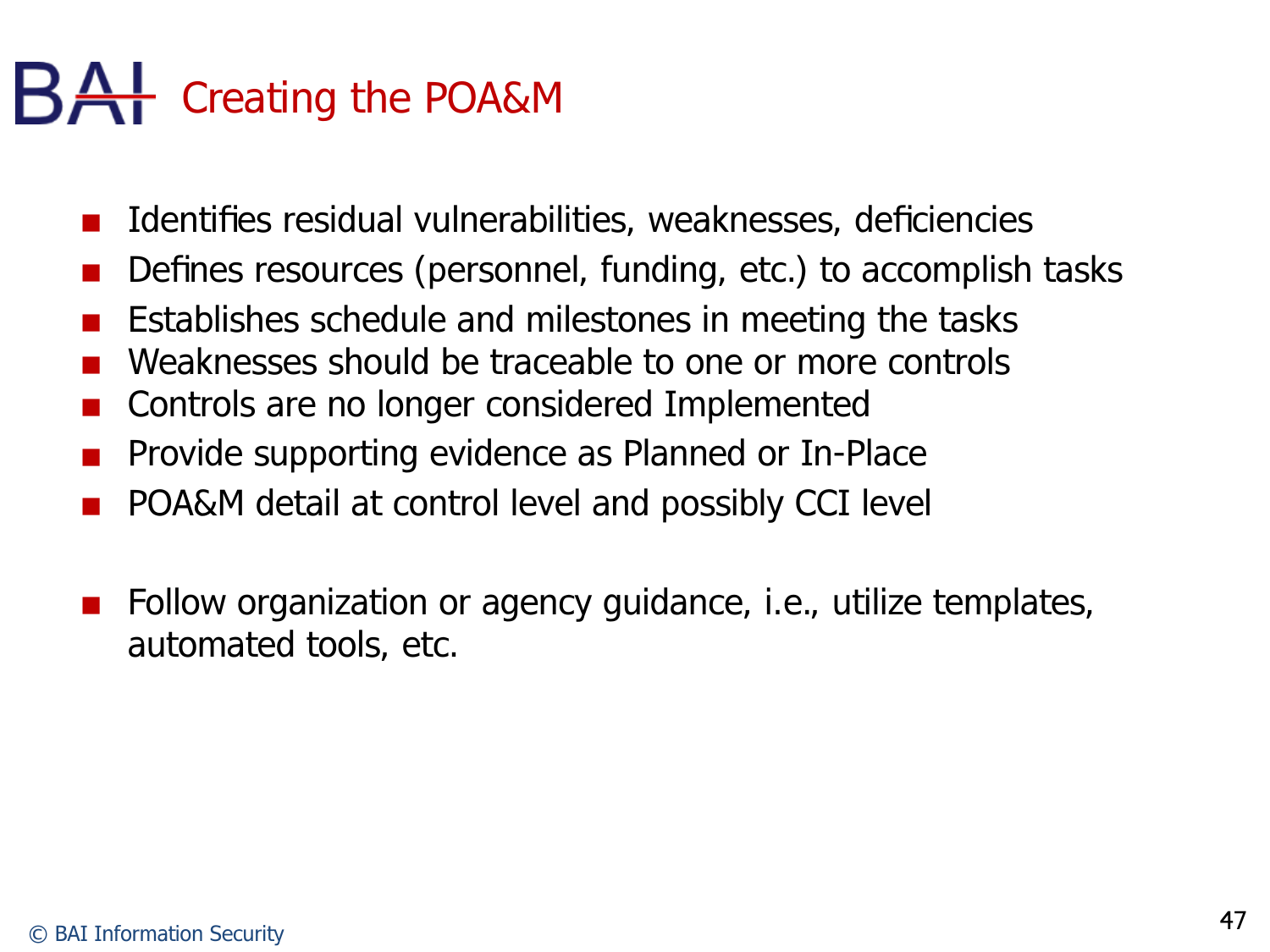

# Creating the POA&M
Identifies residual vulnerabilities, weaknesses, deficiencies
Defines resources (personnel, funding, etc.) to accomplish tasks
Establishes schedule and milestones in meeting the tasks
Weaknesses should be traceable to one or more controls
Controls are no longer considered Implemented
Provide supporting evidence as Planned or In-Place
POA&M detail at control level and possibly CCI level

Follow organization or agency guidance, i.e., utilize templates, automated tools, etc.